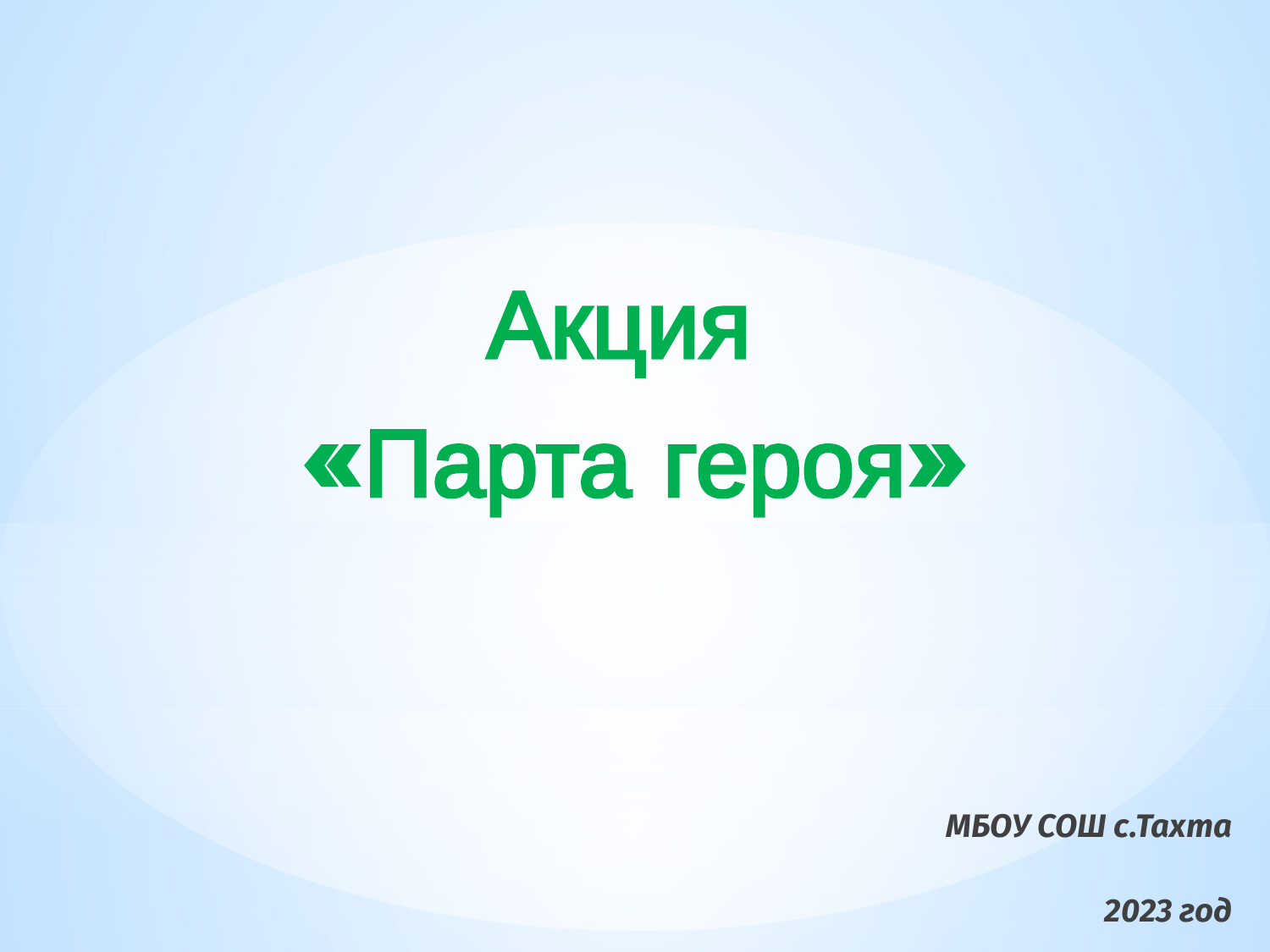

Акция
«Парта героя»

МБОУ СОШ с.Тахта

2023 год